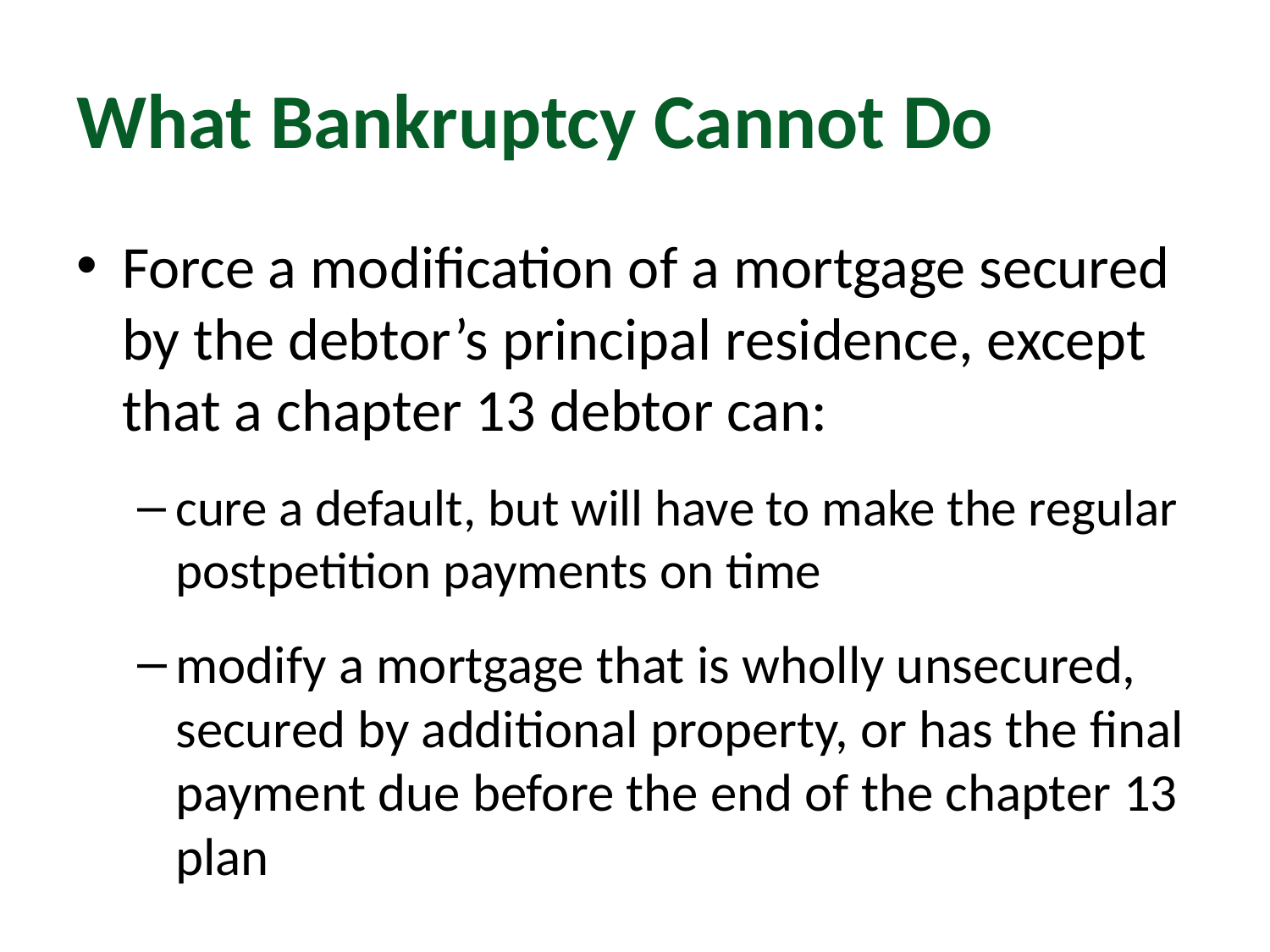

# What Bankruptcy Cannot Do
Force a modification of a mortgage secured by the debtor’s principal residence, except that a chapter 13 debtor can:
cure a default, but will have to make the regular postpetition payments on time
modify a mortgage that is wholly unsecured, secured by additional property, or has the final payment due before the end of the chapter 13 plan